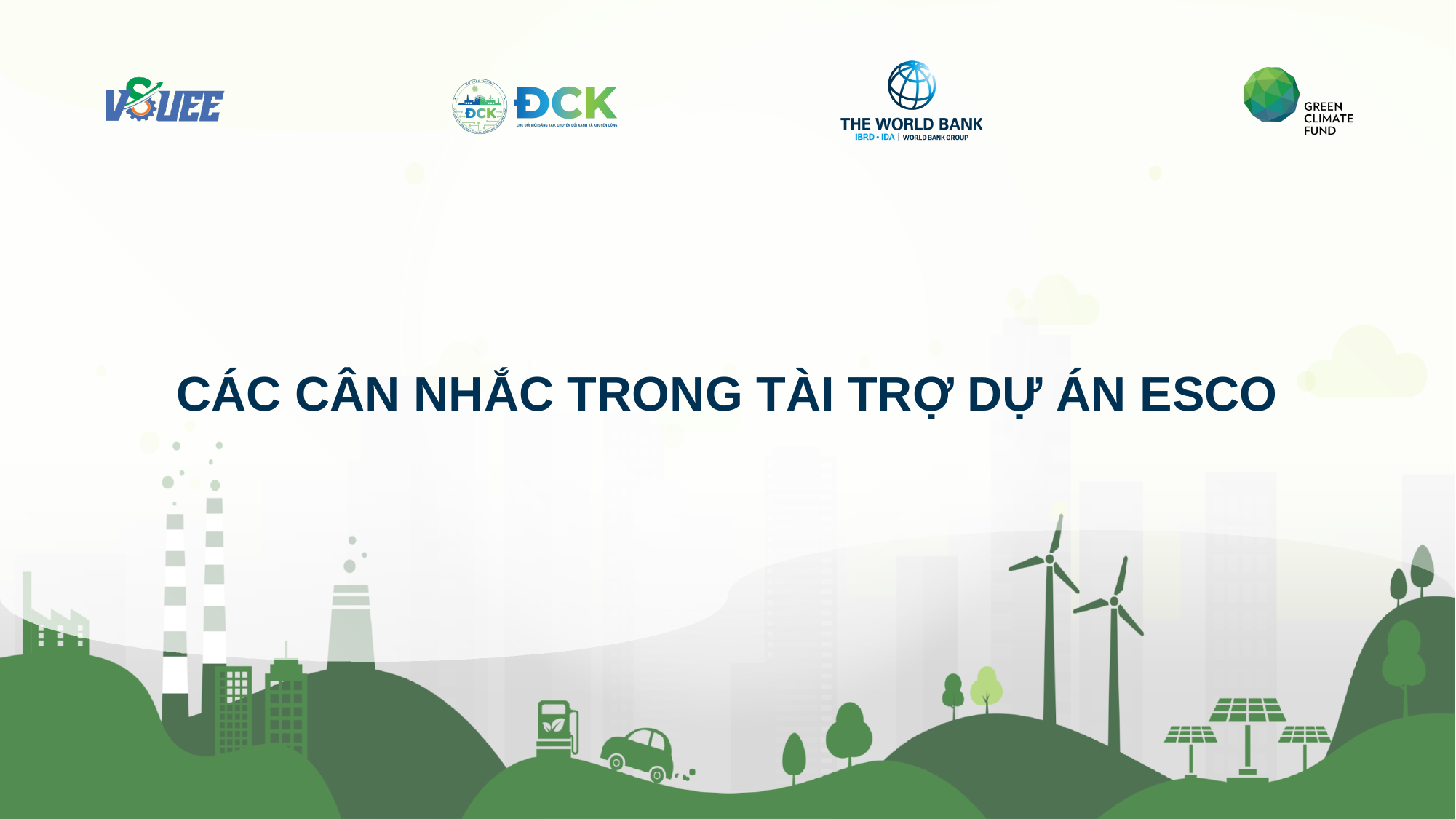

CÁC CÂN NHẮC TRONG TÀI TRỢ DỰ ÁN ESCO